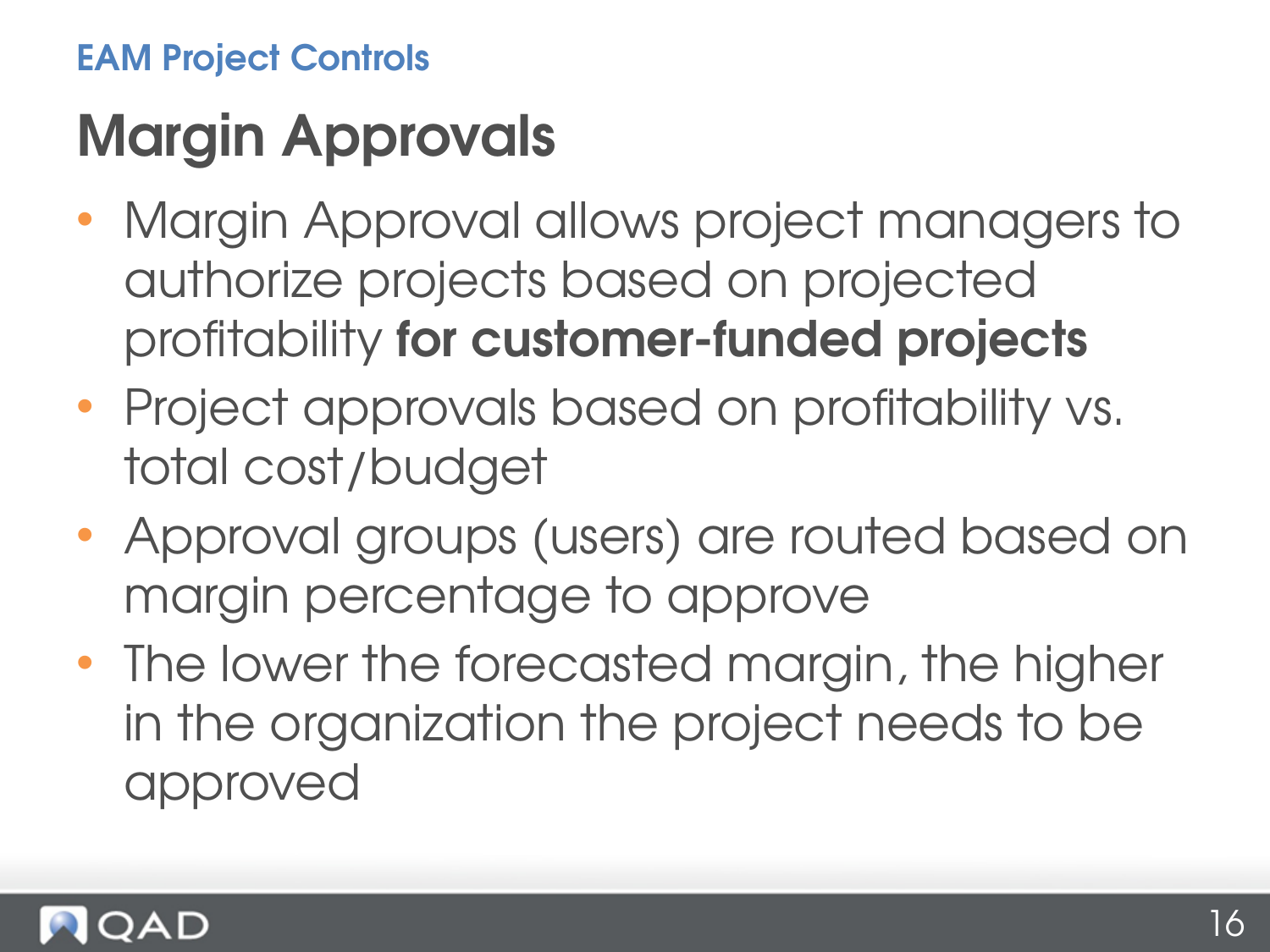

EAM Project Controls
# Margin Approvals
Margin Approval allows project managers to authorize projects based on projected profitability for customer-funded projects
Project approvals based on profitability vs. total cost/budget
Approval groups (users) are routed based on margin percentage to approve
The lower the forecasted margin, the higher in the organization the project needs to be approved

16